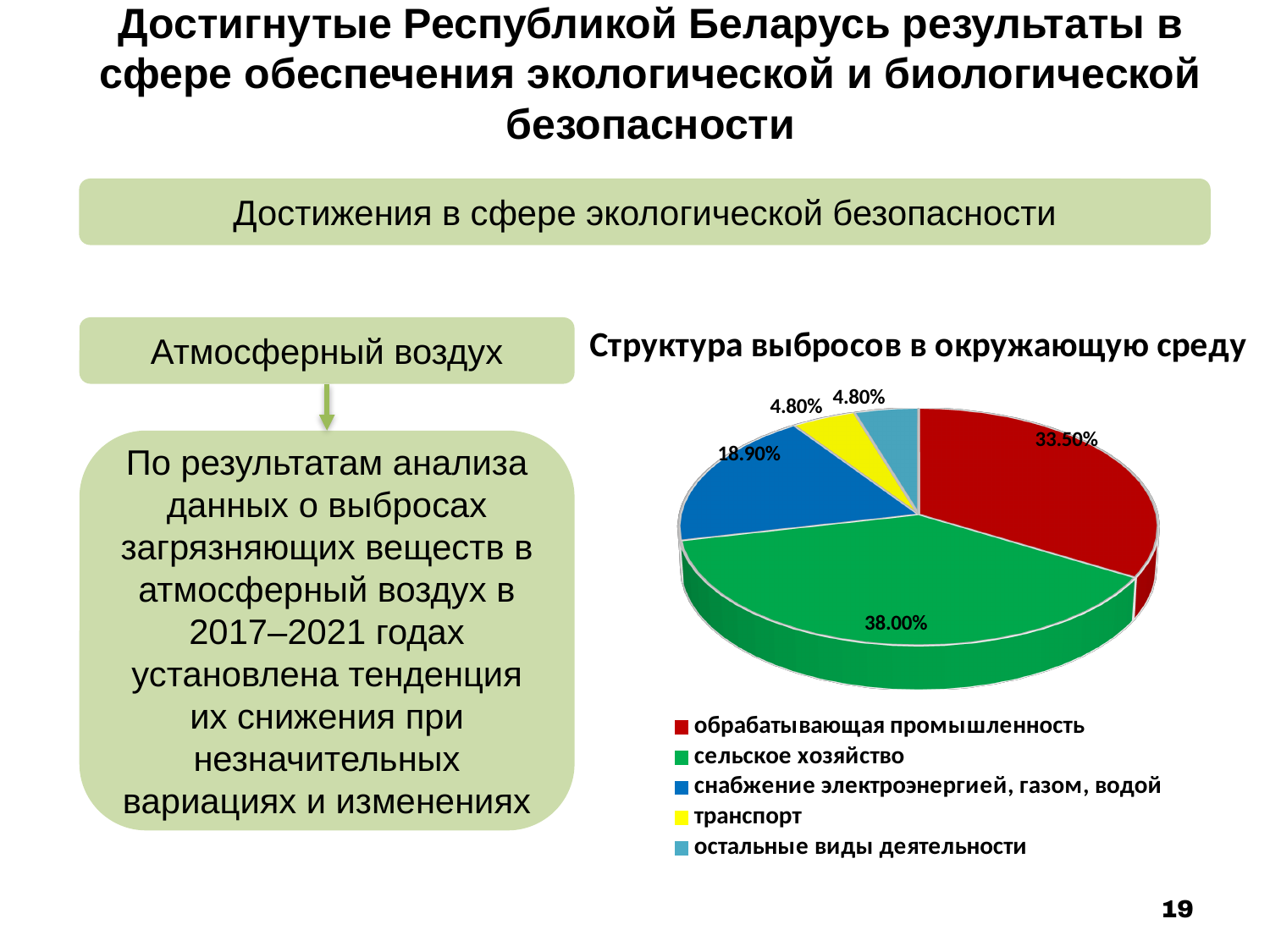

Достигнутые Республикой Беларусь результаты в сфере обеспечения экологической и биологической безопасности
Достижения в сфере экологической безопасности

[unsupported chart]

Атмосферный воздух
По результатам анализа данных о выбросах загрязняющих веществ в атмосферный воздух в 2017–2021 годах установлена тенденция их снижения при незначительных вариациях и изменениях
19